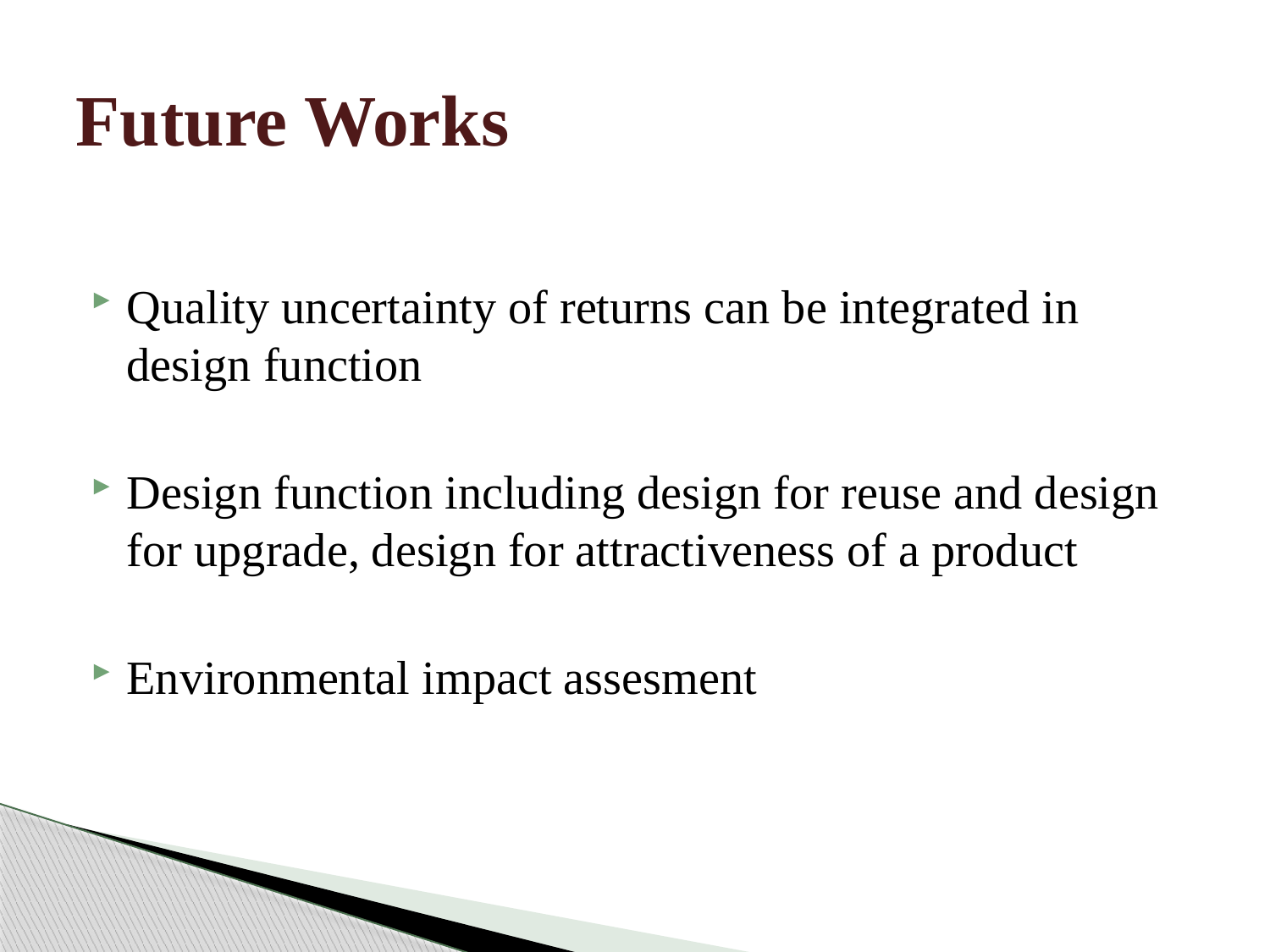

# Future Works

Quality uncertainty of returns can be integrated in design function

Design function including design for reuse and design for upgrade, design for attractiveness of a product

Environmental impact assesment